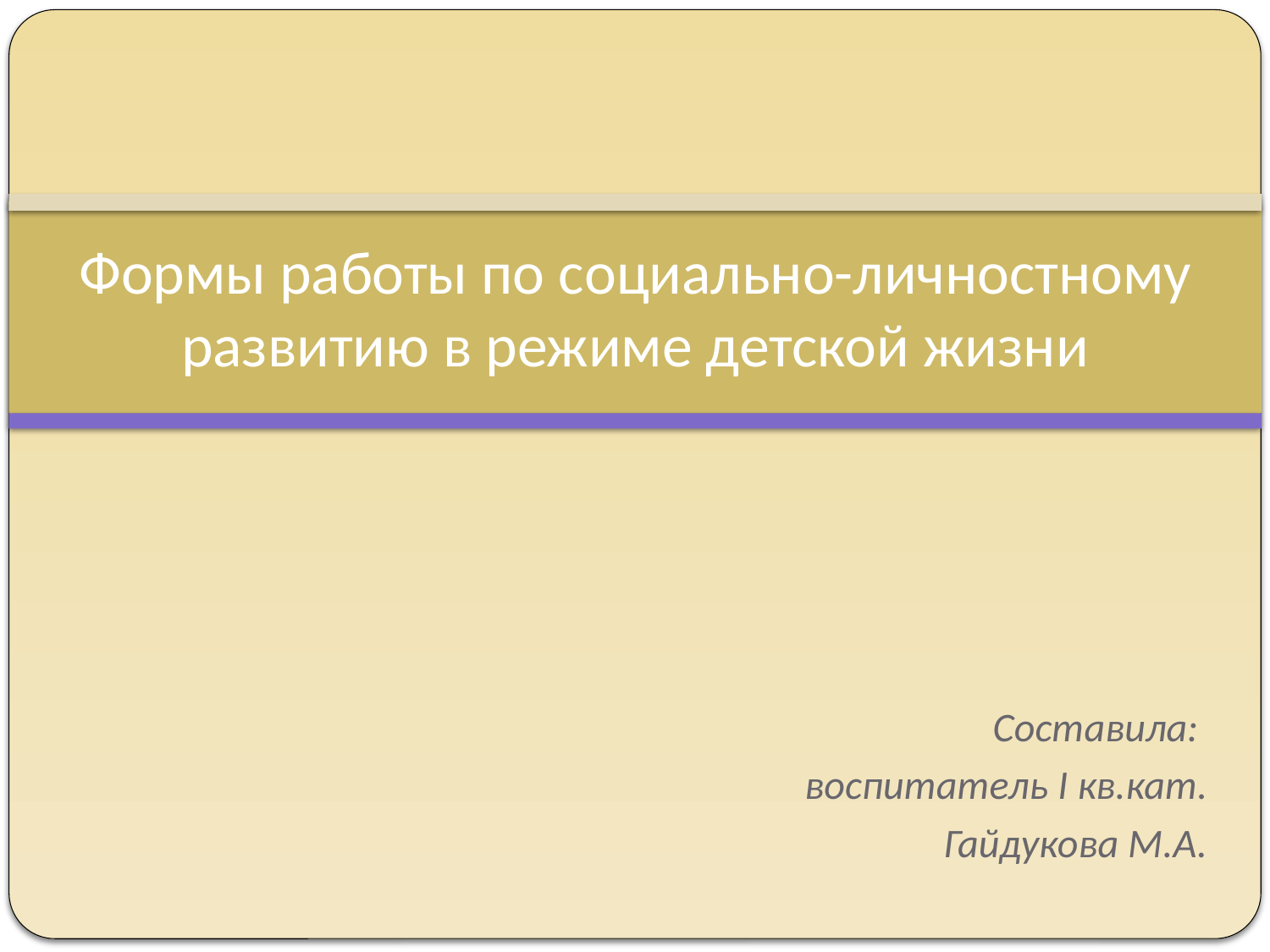

# Формы работы по социально-личностному развитию в режиме детской жизни
Составила:
воспитатель I кв.кат.
Гайдукова М.А.